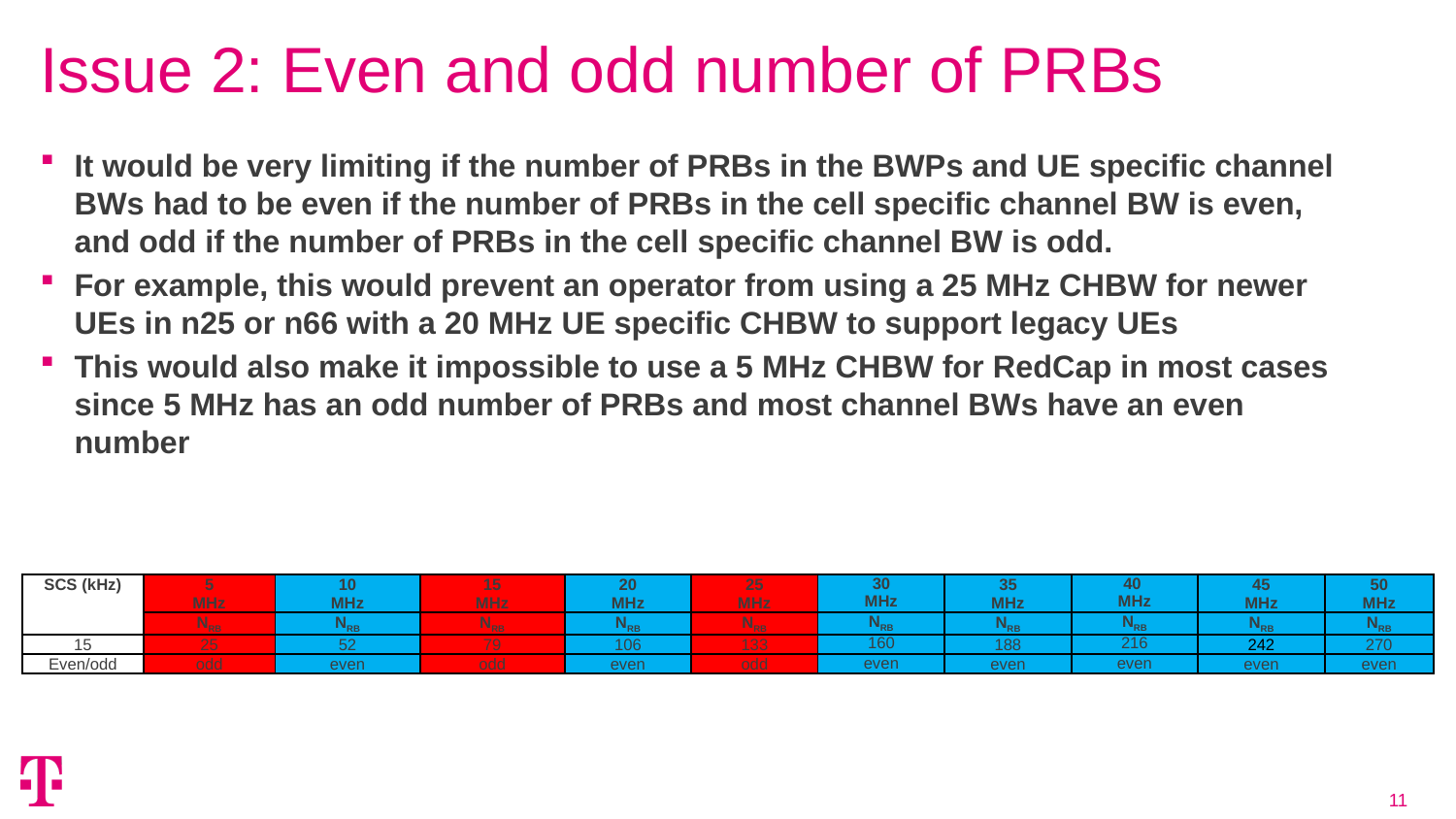

# Issue 2: Even and odd number of PRBs
It would be very limiting if the number of PRBs in the BWPs and UE specific channel BWs had to be even if the number of PRBs in the cell specific channel BW is even, and odd if the number of PRBs in the cell specific channel BW is odd.
For example, this would prevent an operator from using a 25 MHz CHBW for newer UEs in n25 or n66 with a 20 MHz UE specific CHBW to support legacy UEs
This would also make it impossible to use a 5 MHz CHBW for RedCap in most cases since 5 MHz has an odd number of PRBs and most channel BWs have an even number

| SCS (kHz) | 5 MHz | 10 MHz | 15 MHz | 20 MHz | 25 MHz | 30 MHz | 35 MHz | 40 MHz | 45 MHz | 50 MHz |
| --- | --- | --- | --- | --- | --- | --- | --- | --- | --- | --- |
|  | NRB | NRB | NRB | NRB | NRB | NRB | NRB | NRB | NRB | NRB |
| 15 | 25 | 52 | 79 | 106 | 133 | 160 | 188 | 216 | 242 | 270 |
| Even/odd | odd | even | odd | even | odd | even | even | even | even | even |